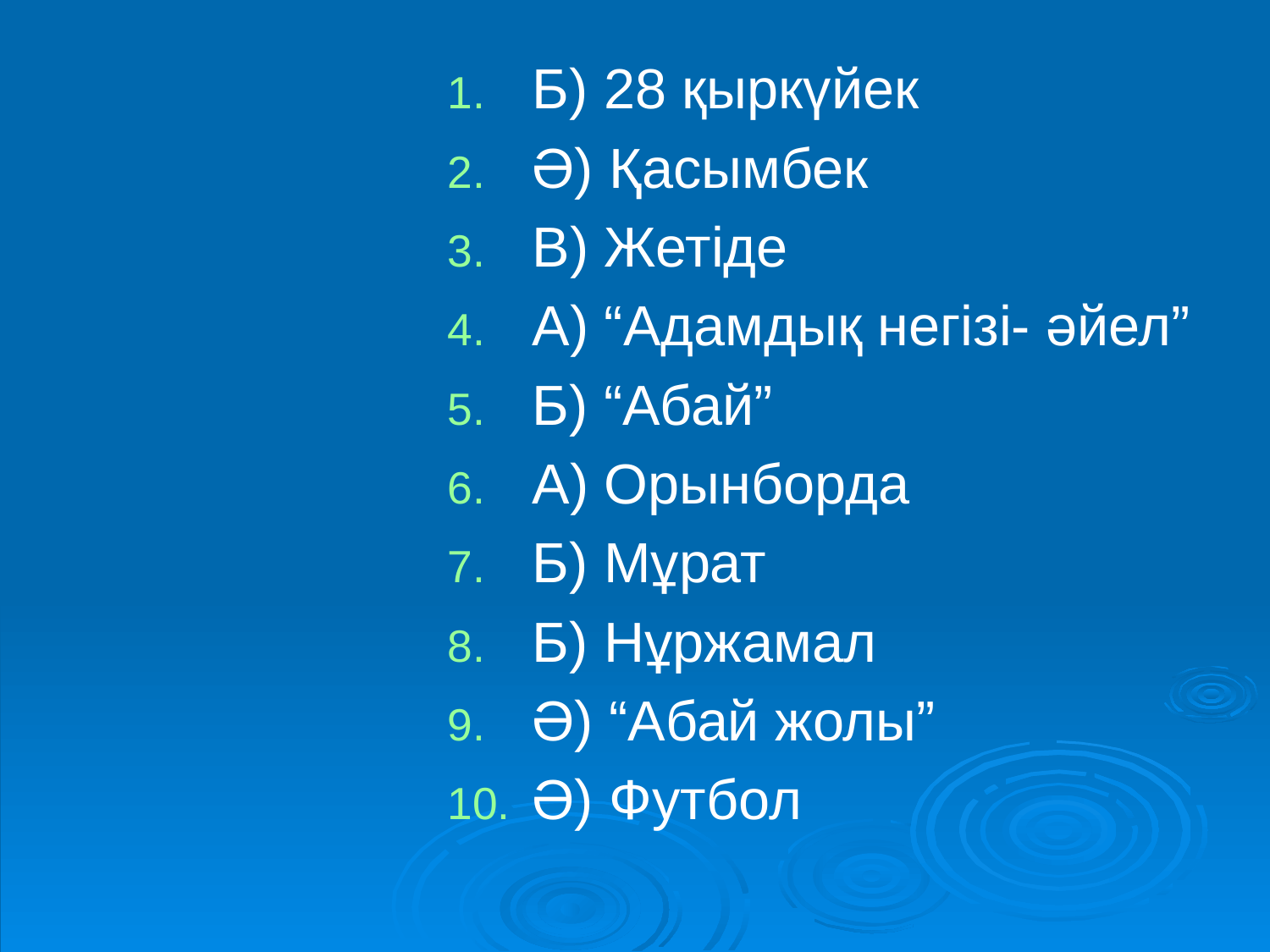

Б) 28 қыркүйек
Ә) Қасымбек
В) Жетіде
А) “Адамдық негізі- әйел”
Б) “Абай”
А) Орынборда
Б) Мұрат
Б) Нұржамал
Ә) “Абай жолы”
Ә) Футбол